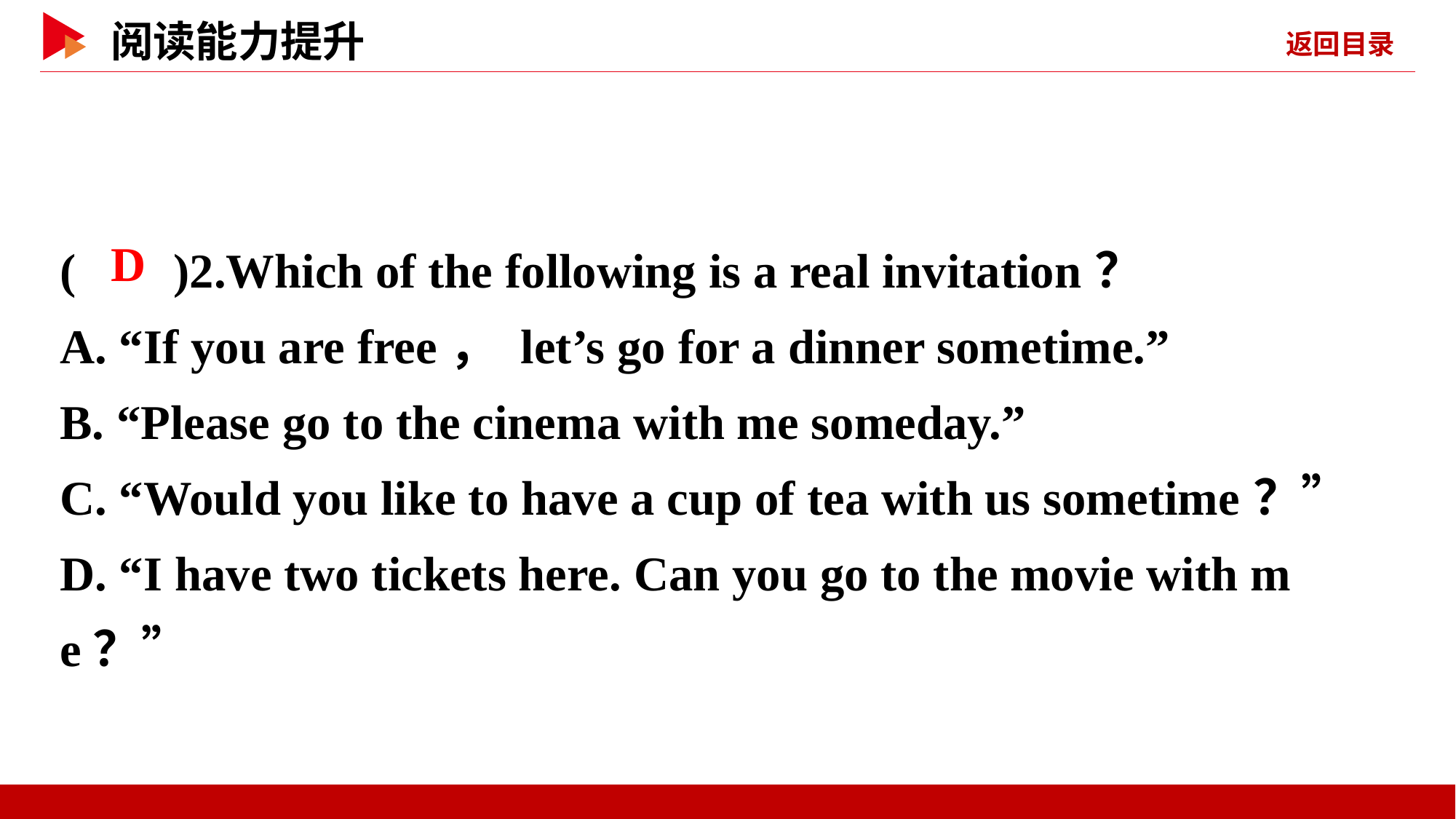

(        )2.Which of the following is a real invitation？
A. “If you are free， let’s go for a dinner sometime.”
B. “Please go to the cinema with me someday.”
C. “Would you like to have a cup of tea with us sometime？”
D. “I have two tickets here. Can you go to the movie with me？”
   D